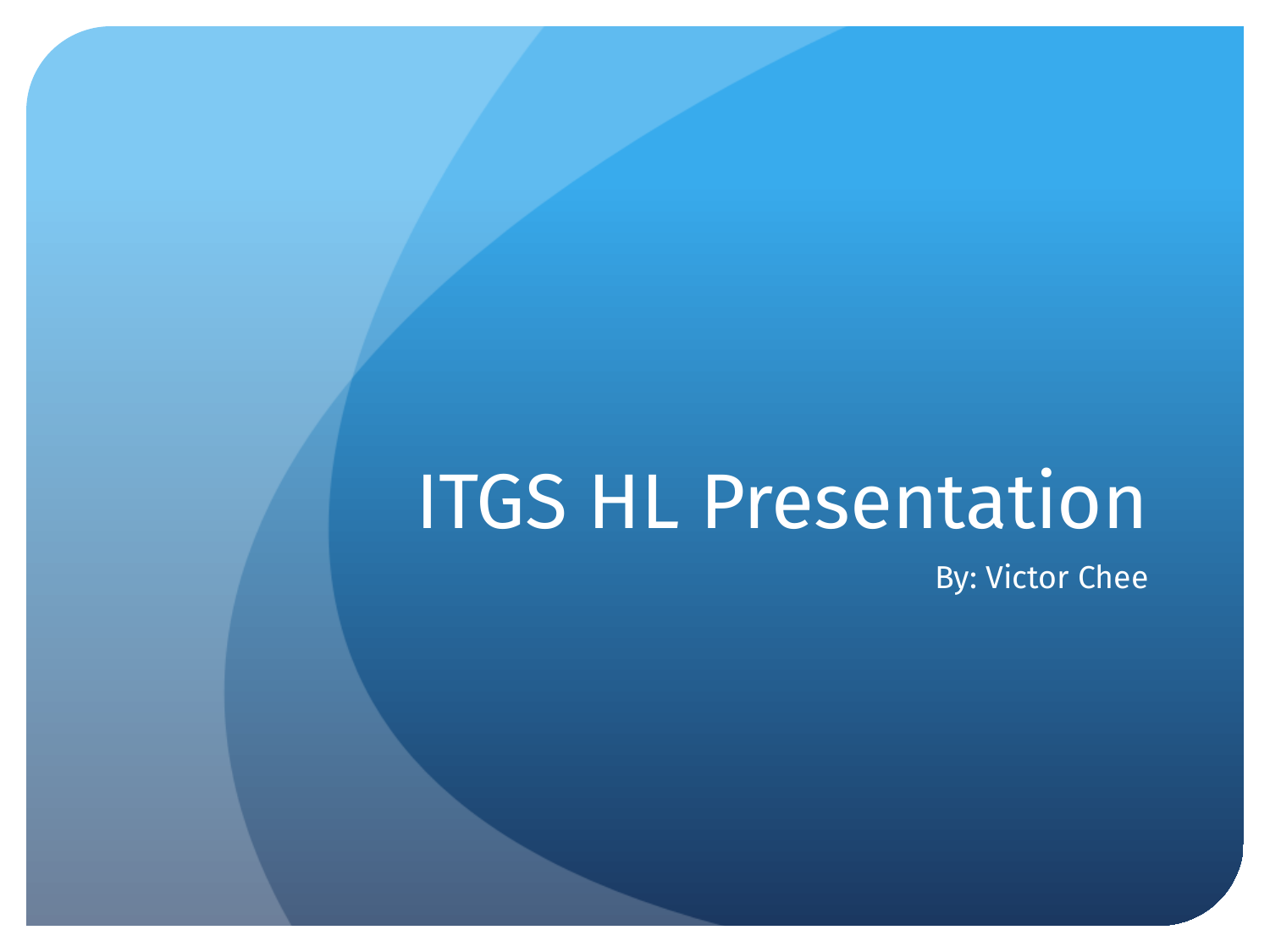

# ITGS HL Presentation
By: Victor Chee